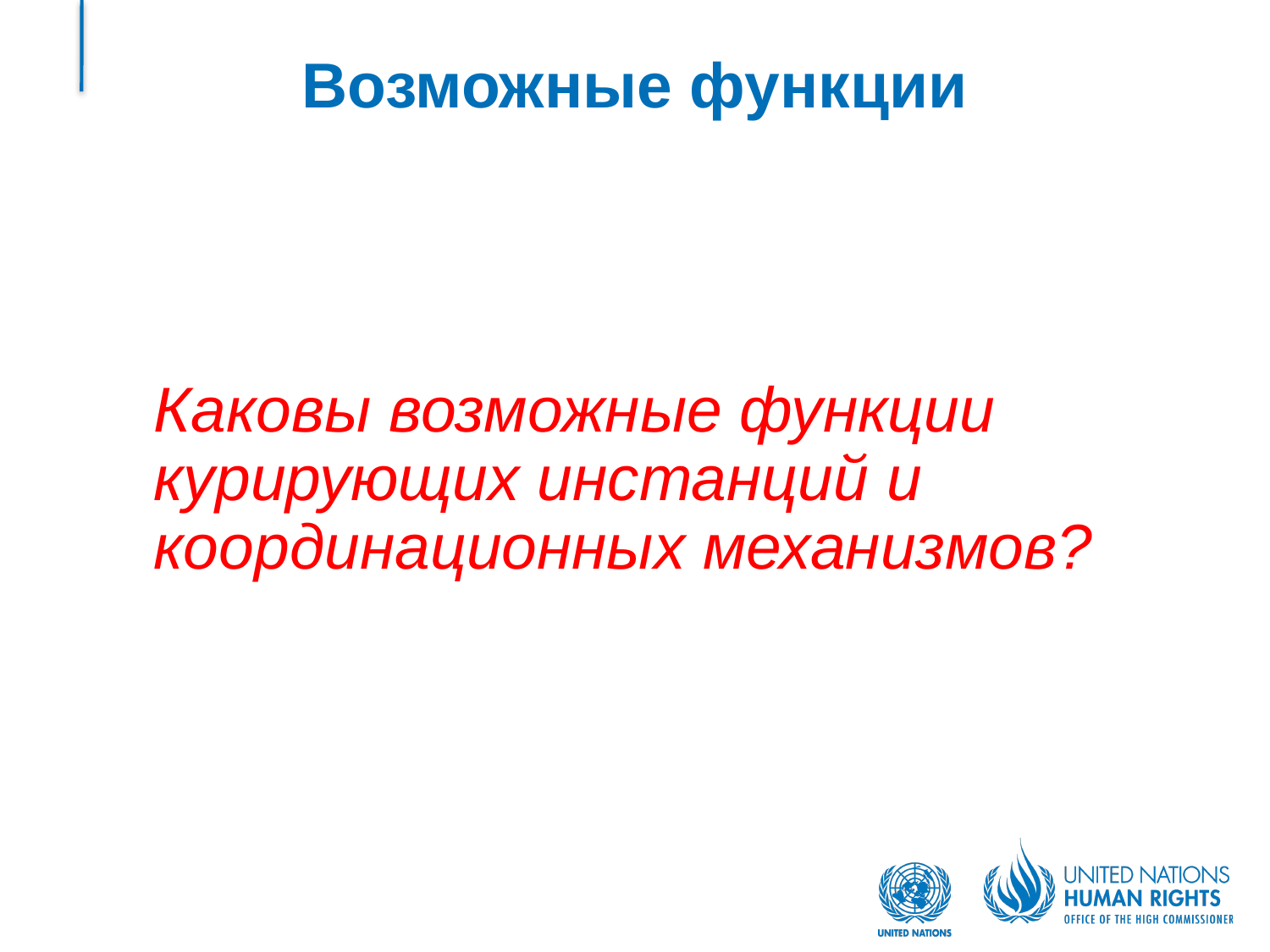

# Возможные функции

Каковы возможные функции курирующих инстанций и координационных механизмов?